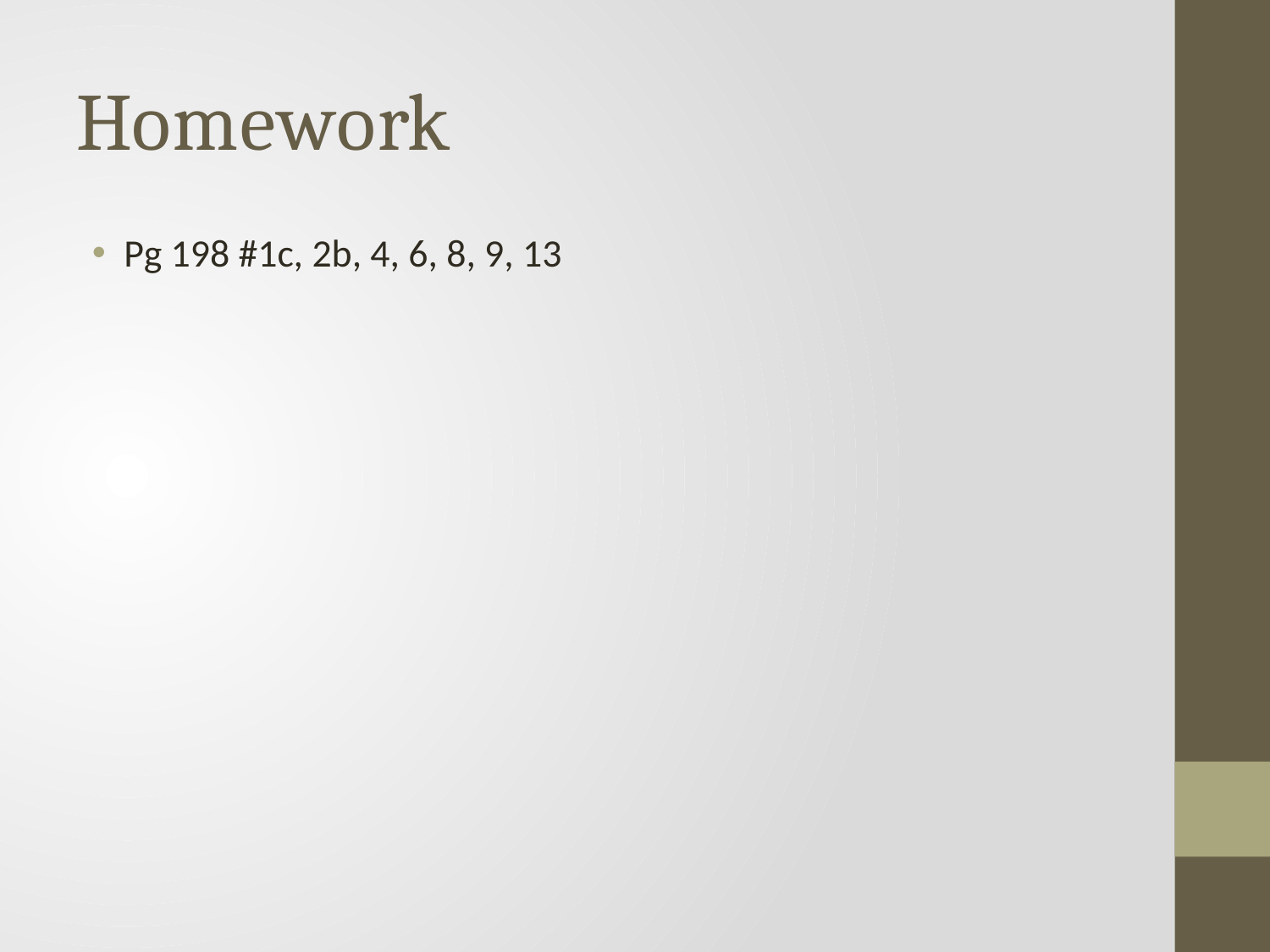

# Homework
Pg 198 #1c, 2b, 4, 6, 8, 9, 13